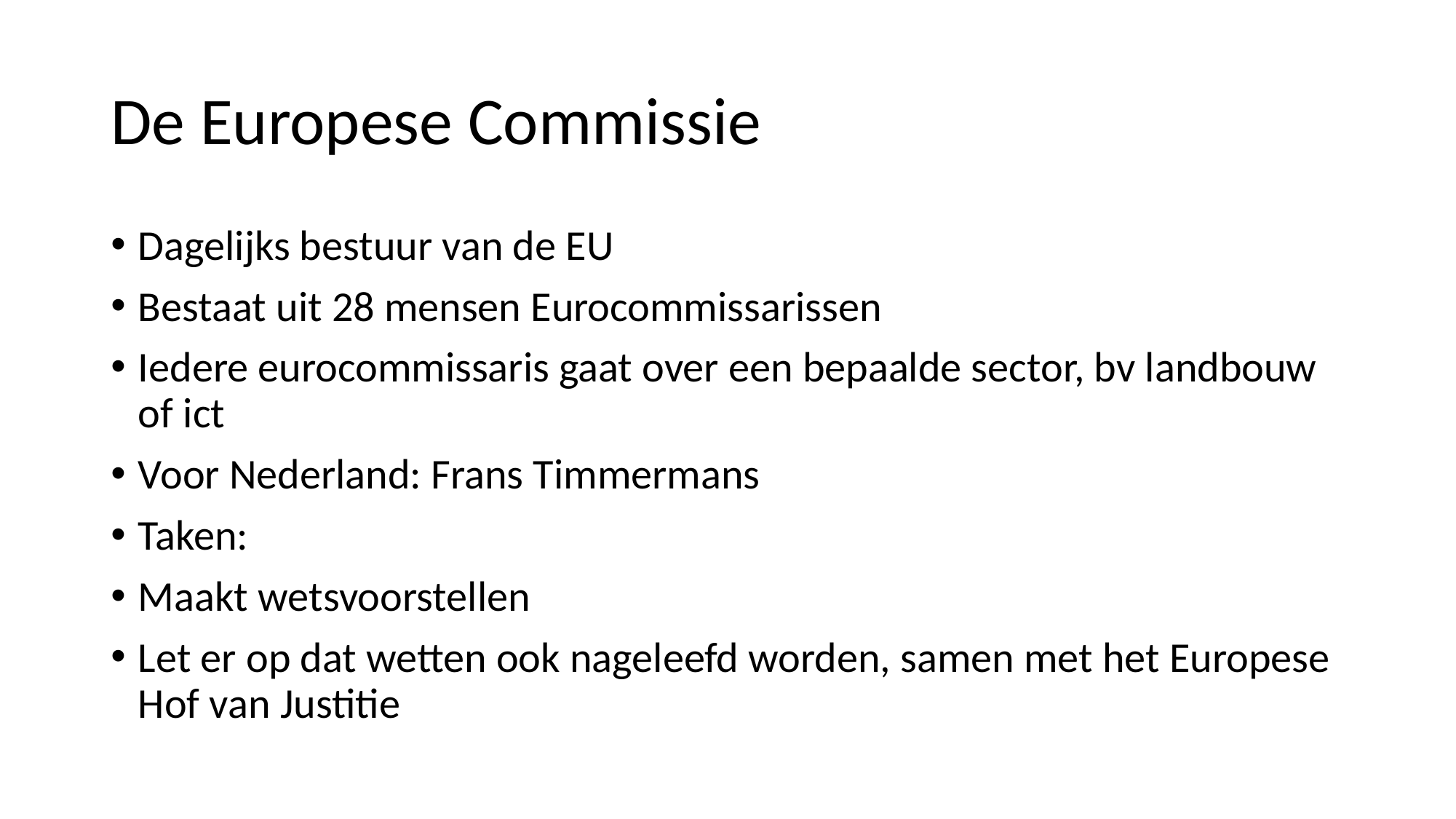

# De Europese Commissie
Dagelijks bestuur van de EU
Bestaat uit 28 mensen Eurocommissarissen
Iedere eurocommissaris gaat over een bepaalde sector, bv landbouw of ict
Voor Nederland: Frans Timmermans
Taken:
Maakt wetsvoorstellen
Let er op dat wetten ook nageleefd worden, samen met het Europese Hof van Justitie